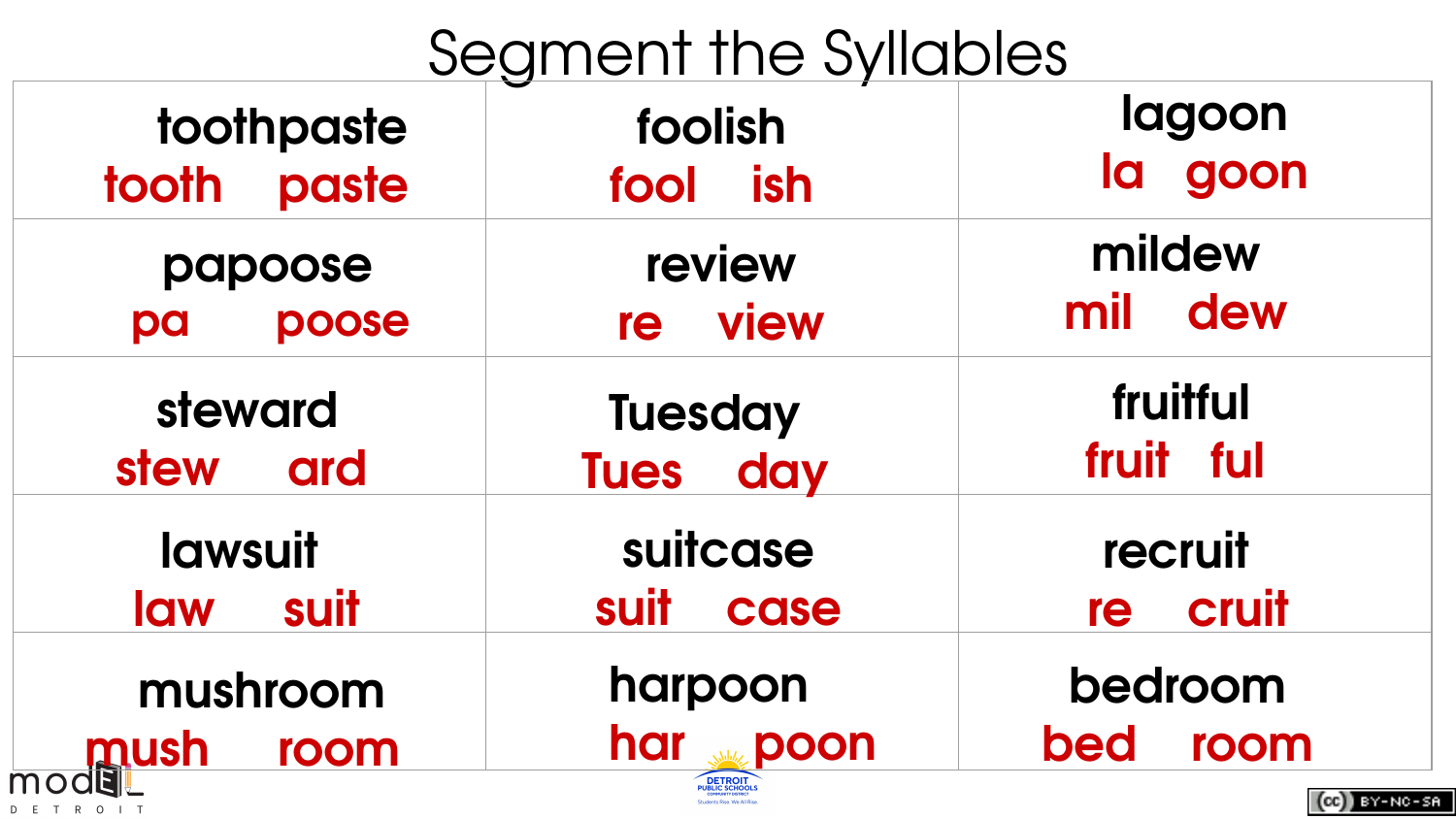

Segment the Syllables
lagoon
la   goon
|  |  |  |
| --- | --- | --- |
|  |  |  |
|  |  |  |
|  |  |  |
|  |  |  |
       toothpaste
   tooth    paste
foolish
fool    ish
mildew
mil    dew
       papoose
     pa       poose
review
re    view

    fruitful
  fruit   ful
   steward
stew     ard
Tuesday
Tues    day
suitcase
suit    case
     lawsuit
   law     suit
recruit
     re    cruit
        harpoon
        har     poon

   bedroom
 bed    room
      mushroom
  mush     room